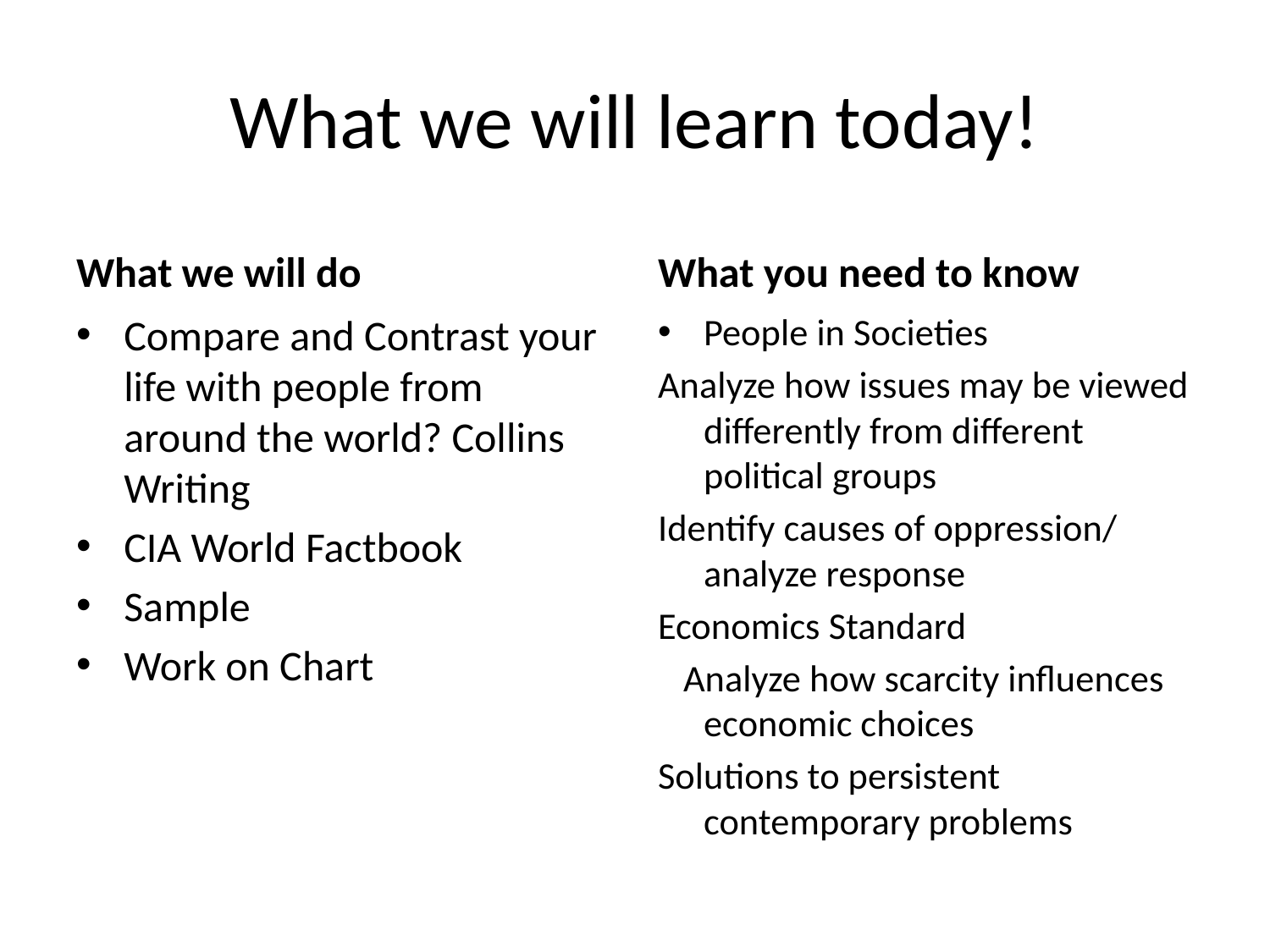

# What we will learn today!
What we will do
What you need to know
Compare and Contrast your life with people from around the world? Collins Writing
CIA World Factbook
Sample
Work on Chart
People in Societies
Analyze how issues may be viewed differently from different political groups
Identify causes of oppression/ analyze response
Economics Standard
   Analyze how scarcity influences economic choices
Solutions to persistent contemporary problems